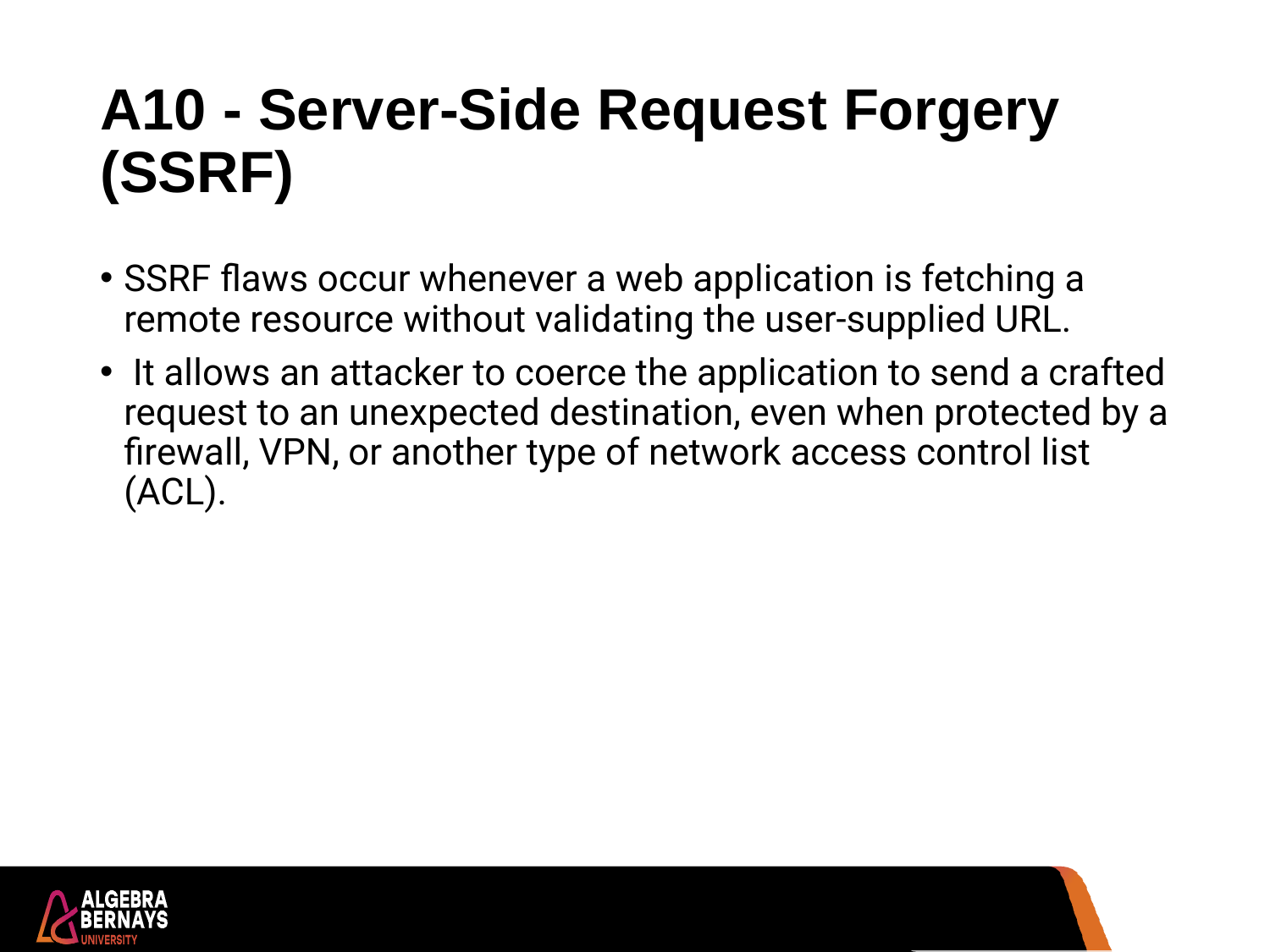

# A10 - Server-Side Request Forgery (SSRF)
SSRF flaws occur whenever a web application is fetching a remote resource without validating the user-supplied URL.
 It allows an attacker to coerce the application to send a crafted request to an unexpected destination, even when protected by a firewall, VPN, or another type of network access control list (ACL).